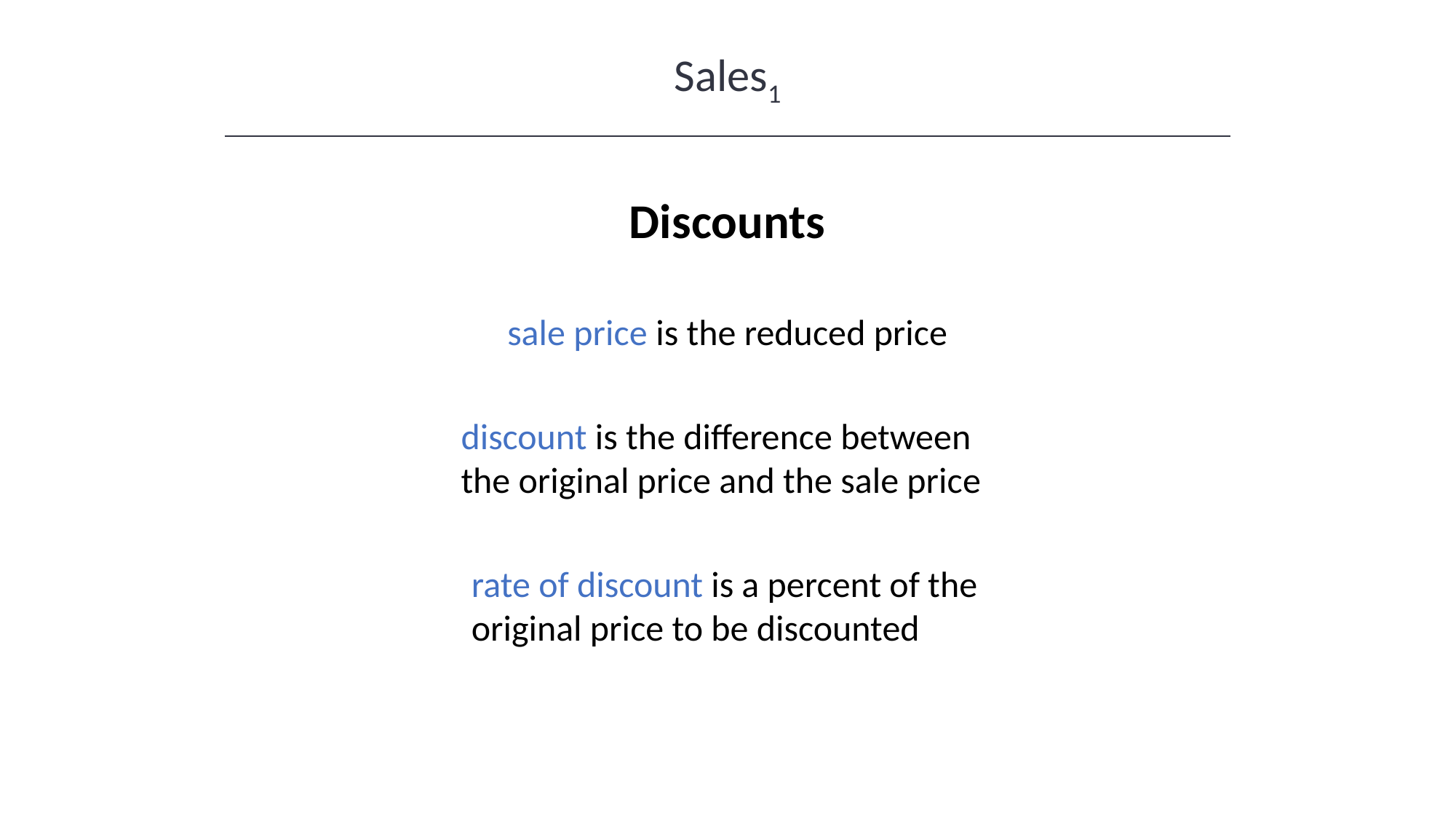

Sales1
Discounts
sale price is the reduced price
discount is the difference between the original price and the sale price
rate of discount is a percent of the original price to be discounted